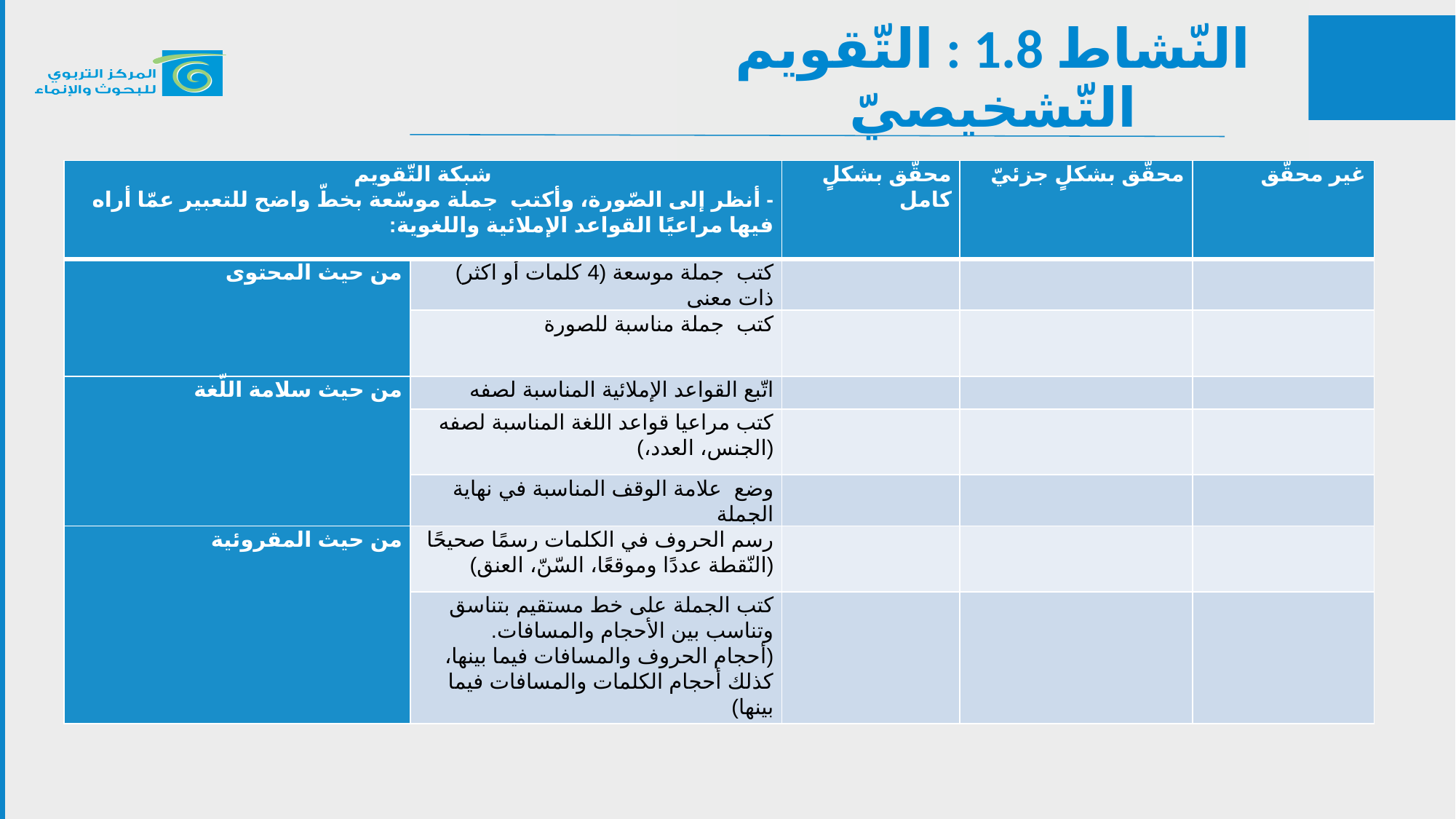

النّشاط 1.8 : التّقويم التّشخيصيّ
| شبكة التّقويم - أنظر إلى الصّورة، وأكتب جملة موسّعة بخطّ واضح للتعبير عمّا أراه فيها مراعيًا القواعد الإملائية واللغوية: |  | محقّق بشكلٍ كامل | محقّق بشكلٍ جزئيّ | غير محقّق |
| --- | --- | --- | --- | --- |
| من حيث المحتوى | كتب جملة موسعة (4 كلمات أو اكثر) ذات معنى |  |  |  |
|  | كتب جملة مناسبة للصورة |  |  |  |
| من حيث سلامة اللّغة | اتّبع القواعد الإملائية المناسبة لصفه |  |  |  |
|  | كتب مراعيا قواعد اللغة المناسبة لصفه (الجنس، العدد،) |  |  |  |
|  | وضع علامة الوقف المناسبة في نهاية الجملة |  |  |  |
| من حيث المقروئية | رسم الحروف في الكلمات رسمًا صحيحًا (النّقطة عددًا وموقعًا، السّنّ، العنق) |  |  |  |
|  | كتب الجملة على خط مستقيم بتناسق وتناسب بين الأحجام والمسافات. (أحجام الحروف والمسافات فيما بينها، كذلك أحجام الكلمات والمسافات فيما بينها) |  |  |  |